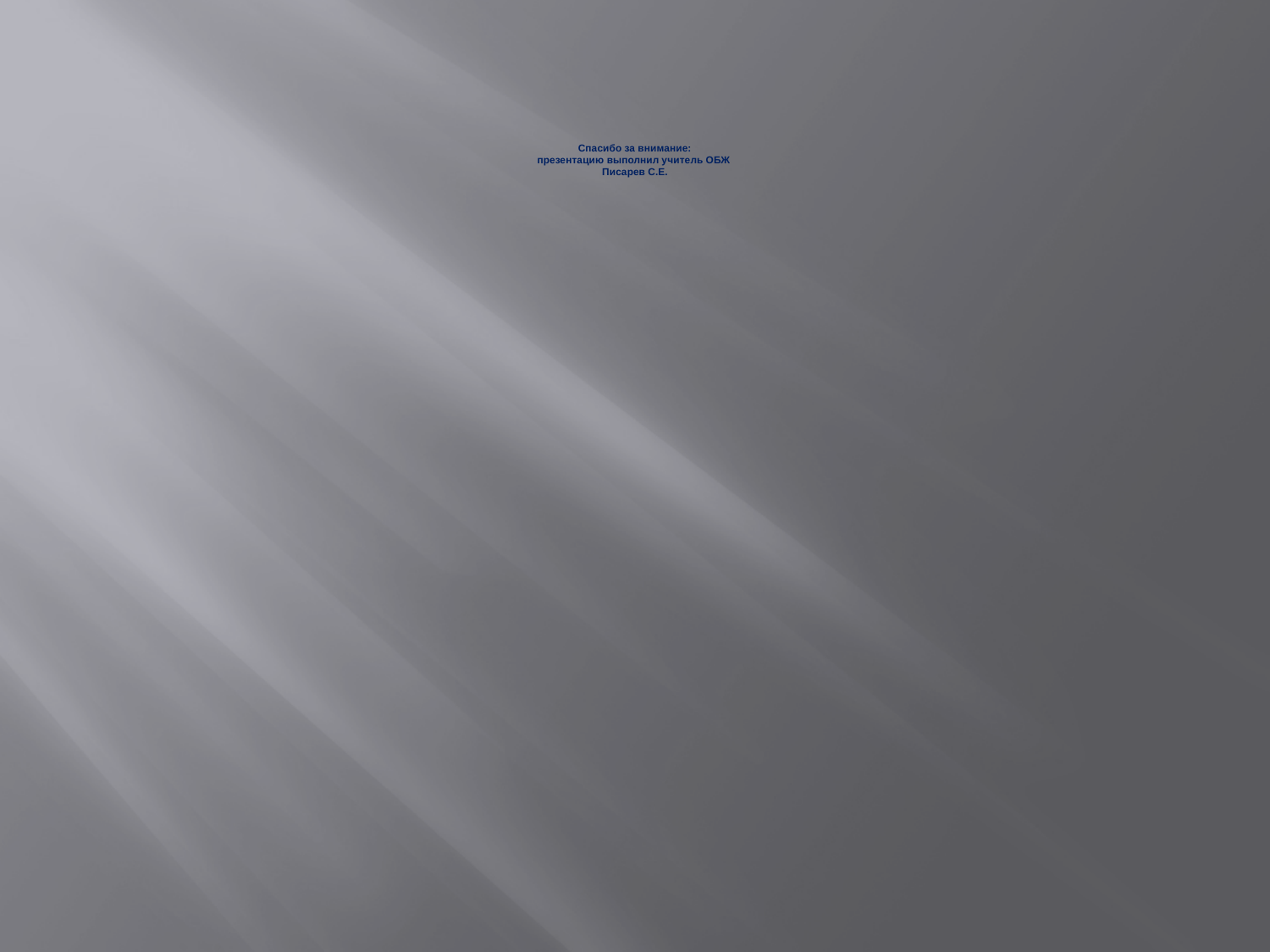

# Спасибо за внимание: презентацию выполнил учитель ОБЖ Писарев С.Е.